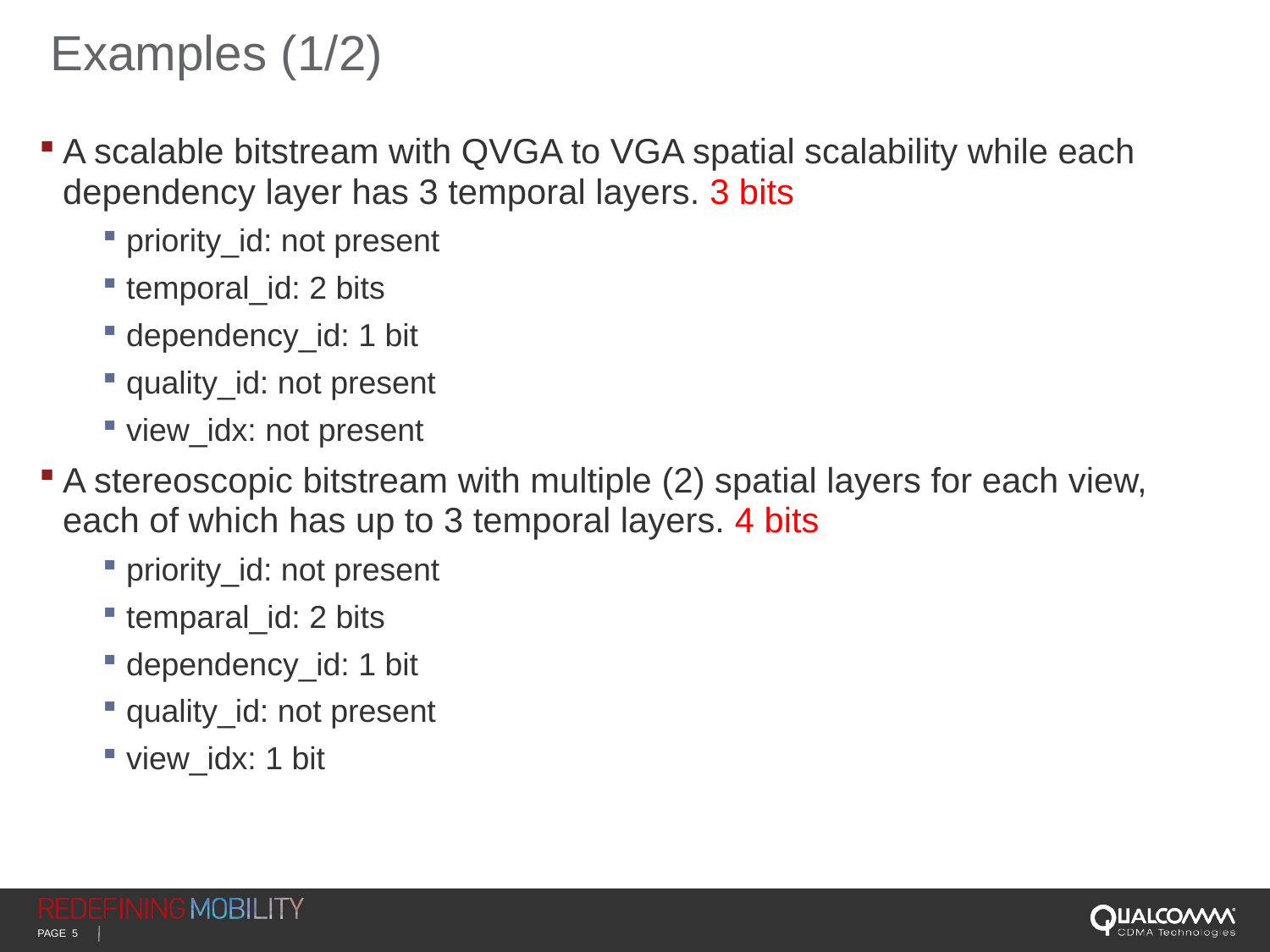

# Examples (1/2)
A scalable bitstream with QVGA to VGA spatial scalability while each dependency layer has 3 temporal layers. 3 bits
priority_id: not present
temporal_id: 2 bits
dependency_id: 1 bit
quality_id: not present
view_idx: not present
A stereoscopic bitstream with multiple (2) spatial layers for each view, each of which has up to 3 temporal layers. 4 bits
priority_id: not present
temparal_id: 2 bits
dependency_id: 1 bit
quality_id: not present
view_idx: 1 bit